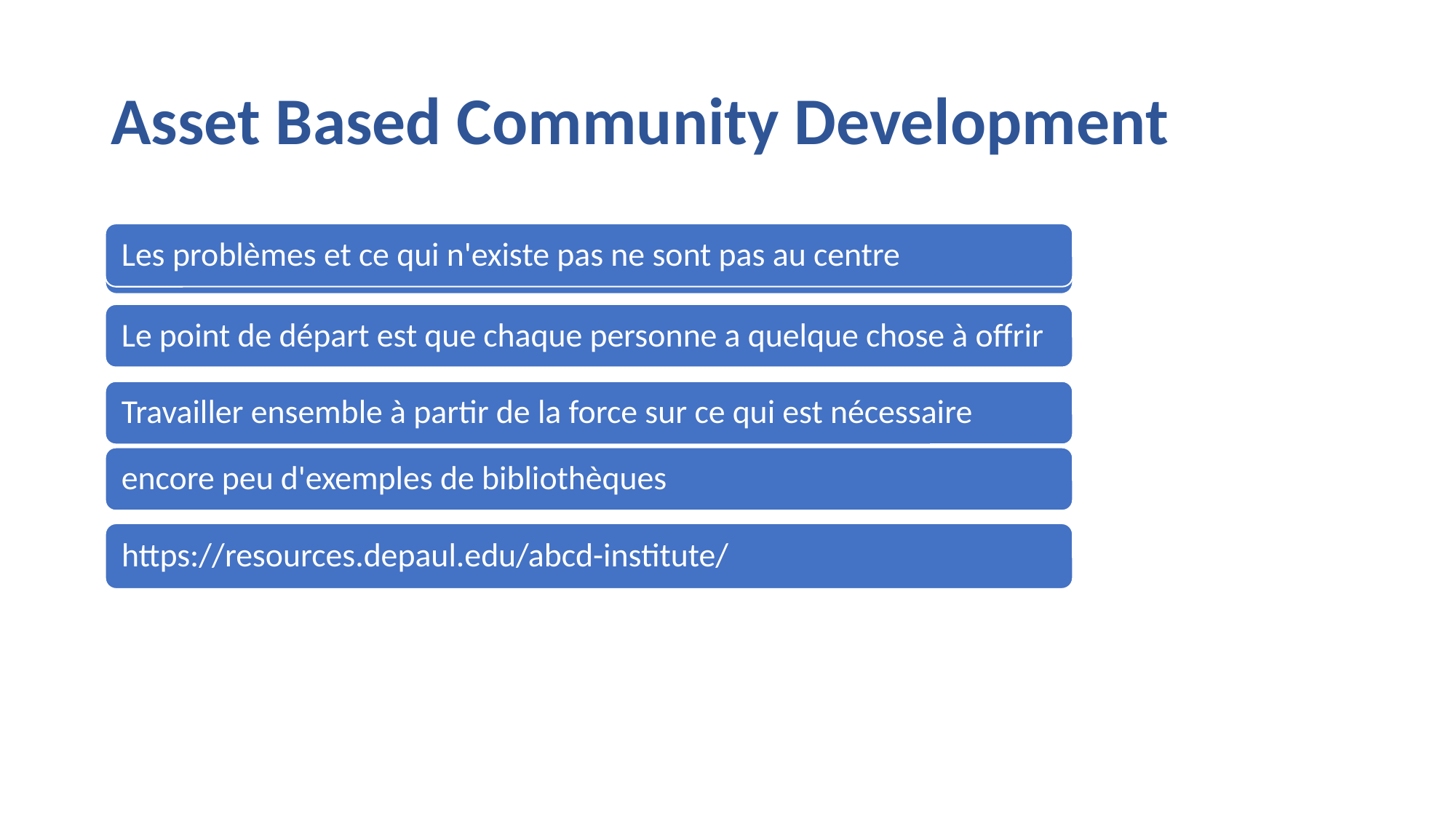

# Asset Based Community Development
Pr
Les problèmes et ce qui n'existe pas ne sont pas au centre
https://resources.depaul.edu/abcd-institute/
Travailler ensemble à partir de la force sur ce qui est nécessaire
Le point de départ est que chaque personne a quelque chose à offrir
encore peu d'exemples de bibliothèques